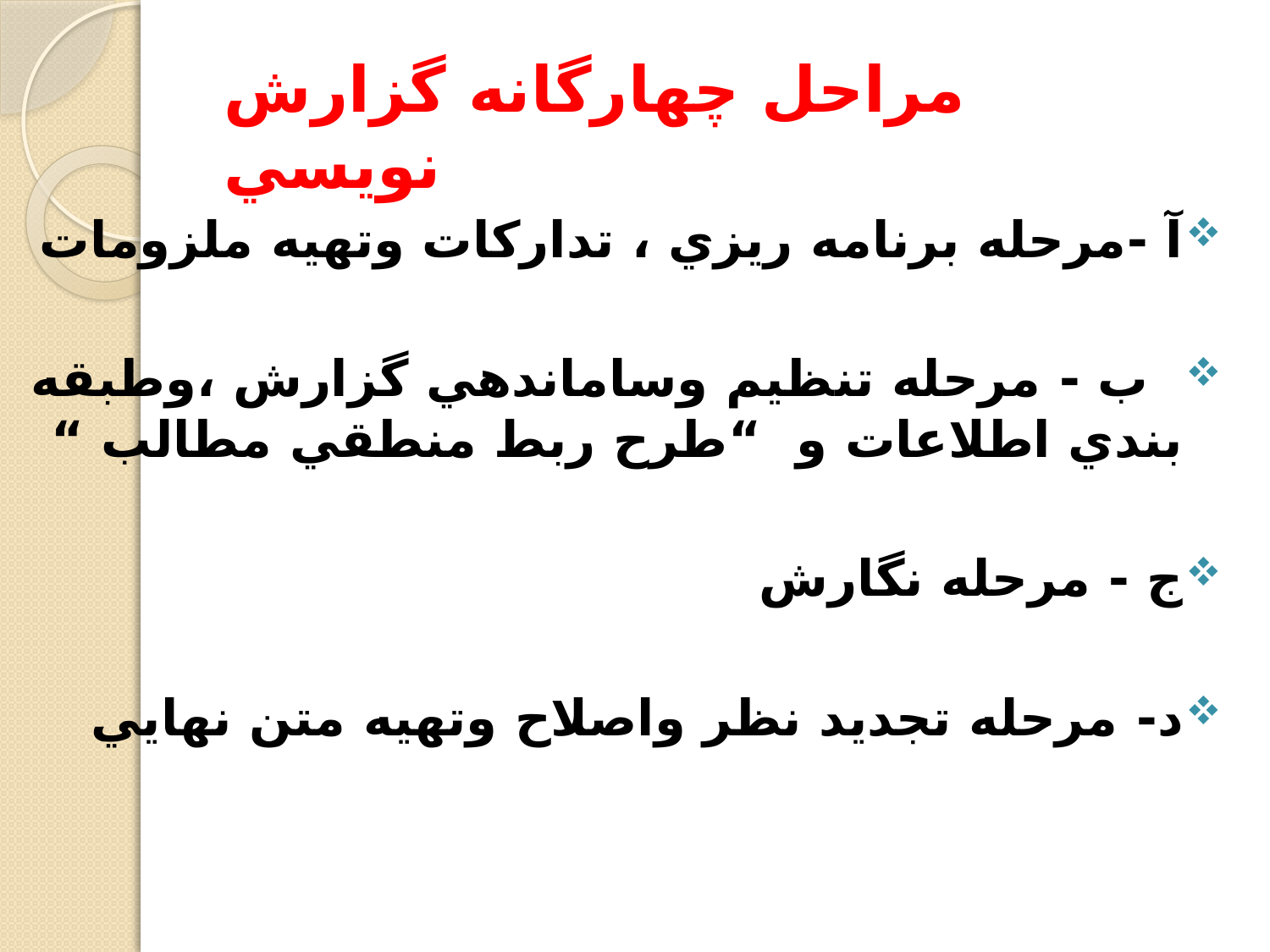

# مراحل چهارگانه گزارش نويسي
آ -مرحله برنامه ريزي ، تداركات وتهيه ملزومات

  ب - مرحله تنظيم وساماندهي گزارش ،وطبقه بندي اطلاعات و  “طرح ربط منطقي مطالب “

ج - مرحله نگارش

د- مرحله تجديد نظر واصلاح وتهيه متن نهايي